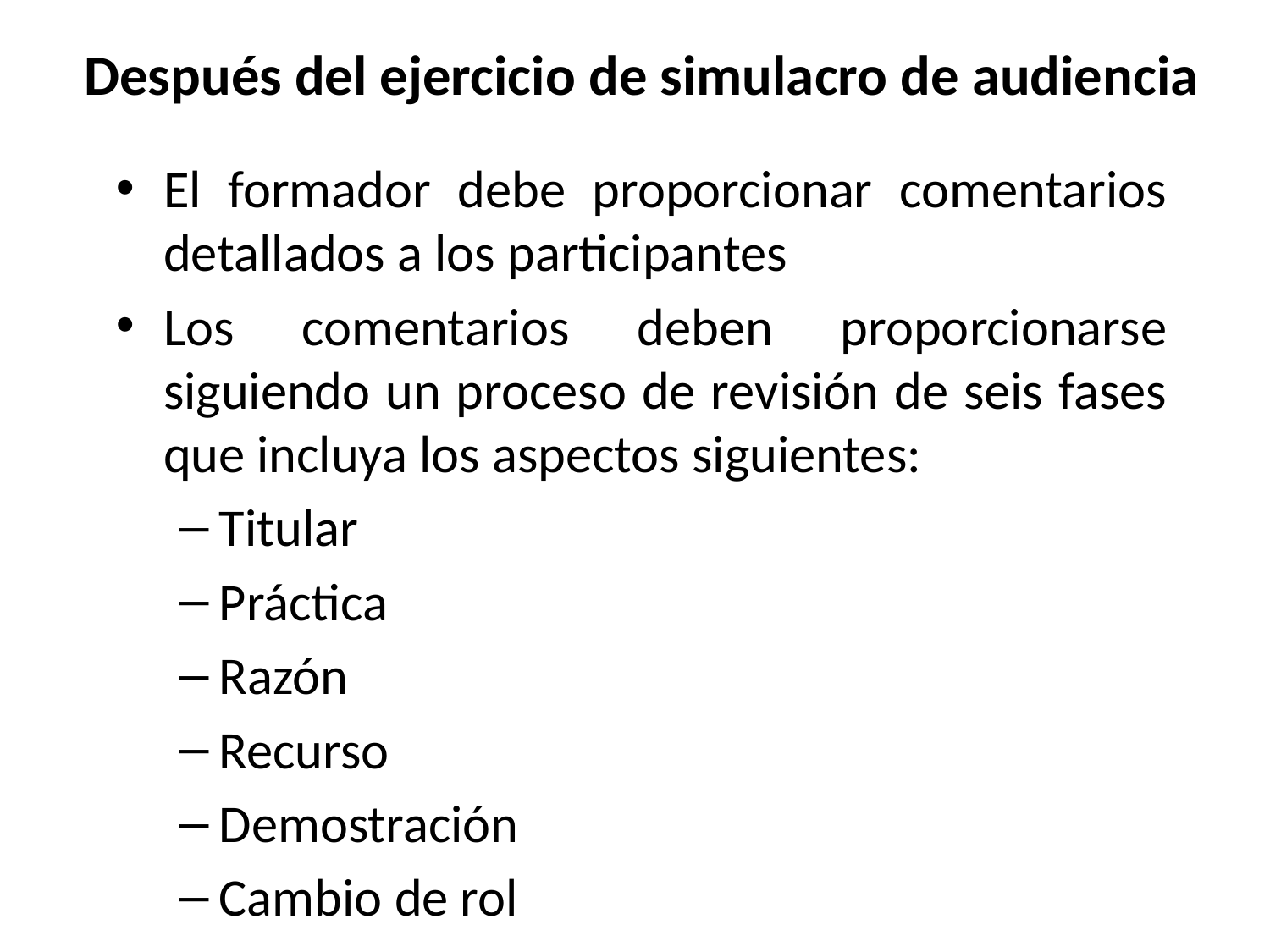

Después del ejercicio de simulacro de audiencia
El formador debe proporcionar comentarios detallados a los participantes
Los comentarios deben proporcionarse siguiendo un proceso de revisión de seis fases que incluya los aspectos siguientes:
Titular
Práctica
Razón
Recurso
Demostración
Cambio de rol